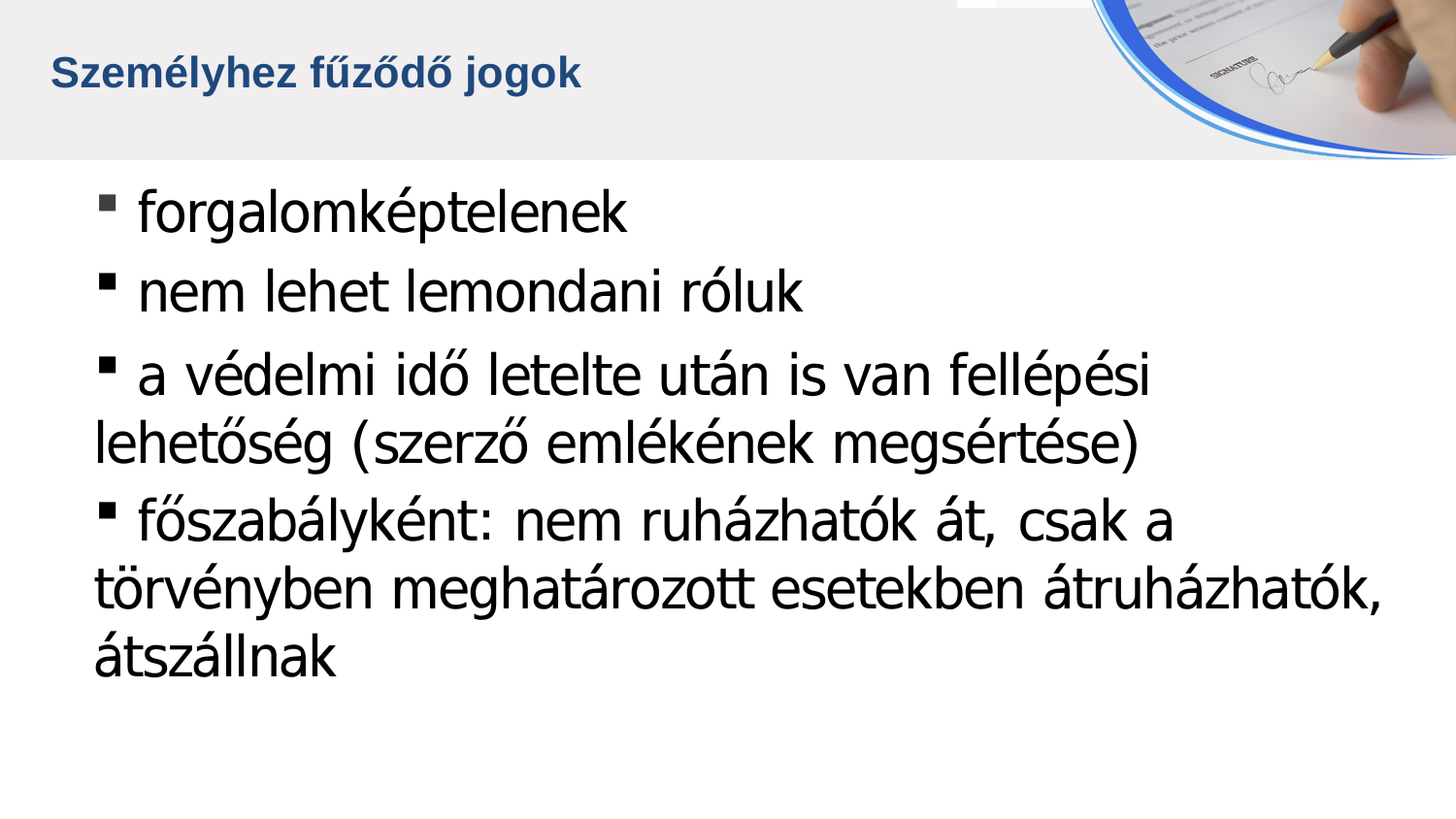

Személyhez fűződő jogok
 forgalomképtelenek
 nem lehet lemondani róluk
 a védelmi idő letelte után is van fellépési
lehetőség (szerző emlékének megsértése)
 főszabályként: nem ruházhatók át, csak a
törvényben meghatározott esetekben átruházhatók, átszállnak